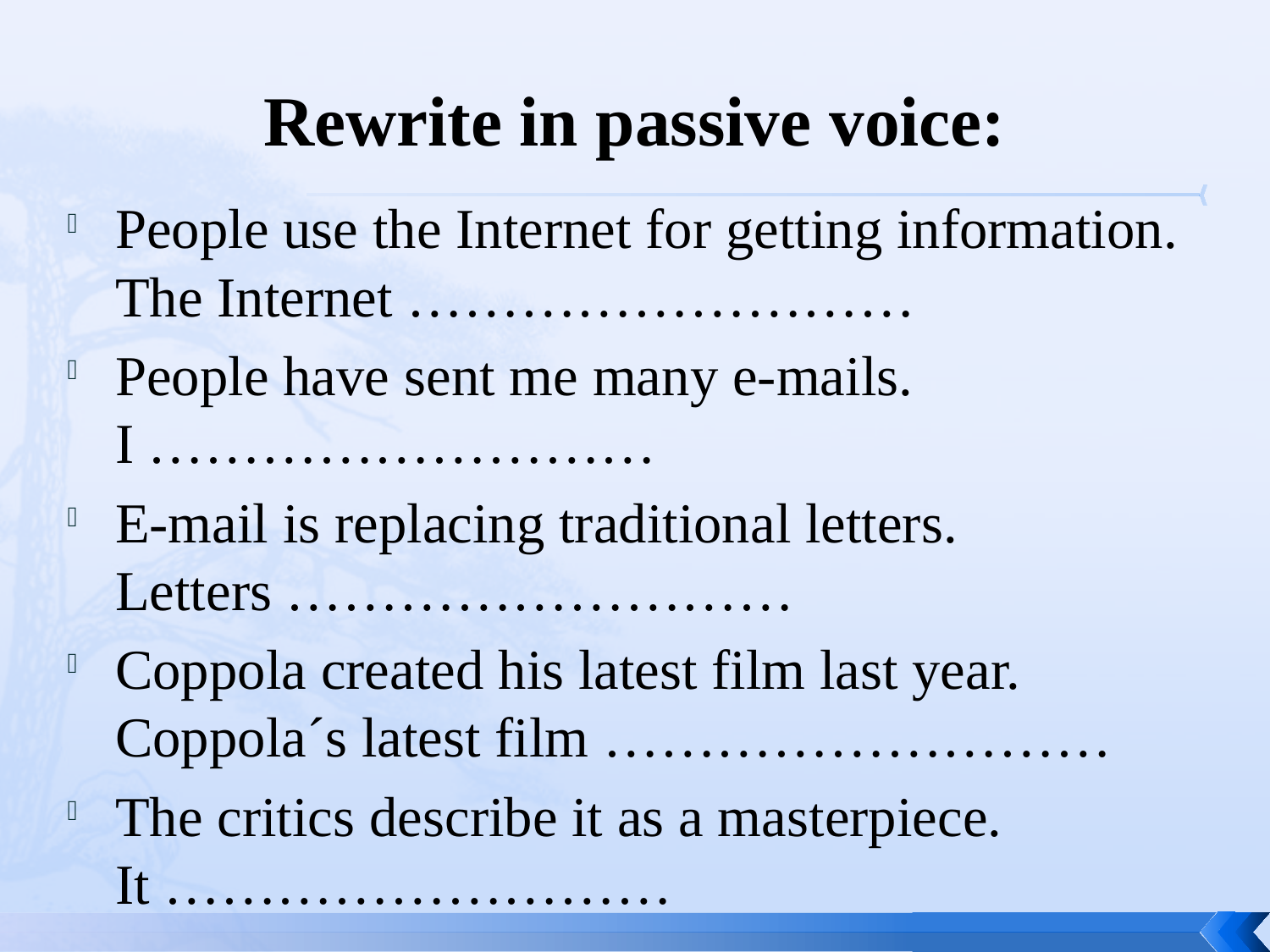

# Rewrite in passive voice:
People use the Internet for getting information.
The Internet ………………………
People have sent me many e-mails.
I ………………………
E-mail is replacing traditional letters.
Letters ………………………
Coppola created his latest film last year.
Coppola´s latest film ………………………
The critics describe it as a masterpiece.
It ………………………